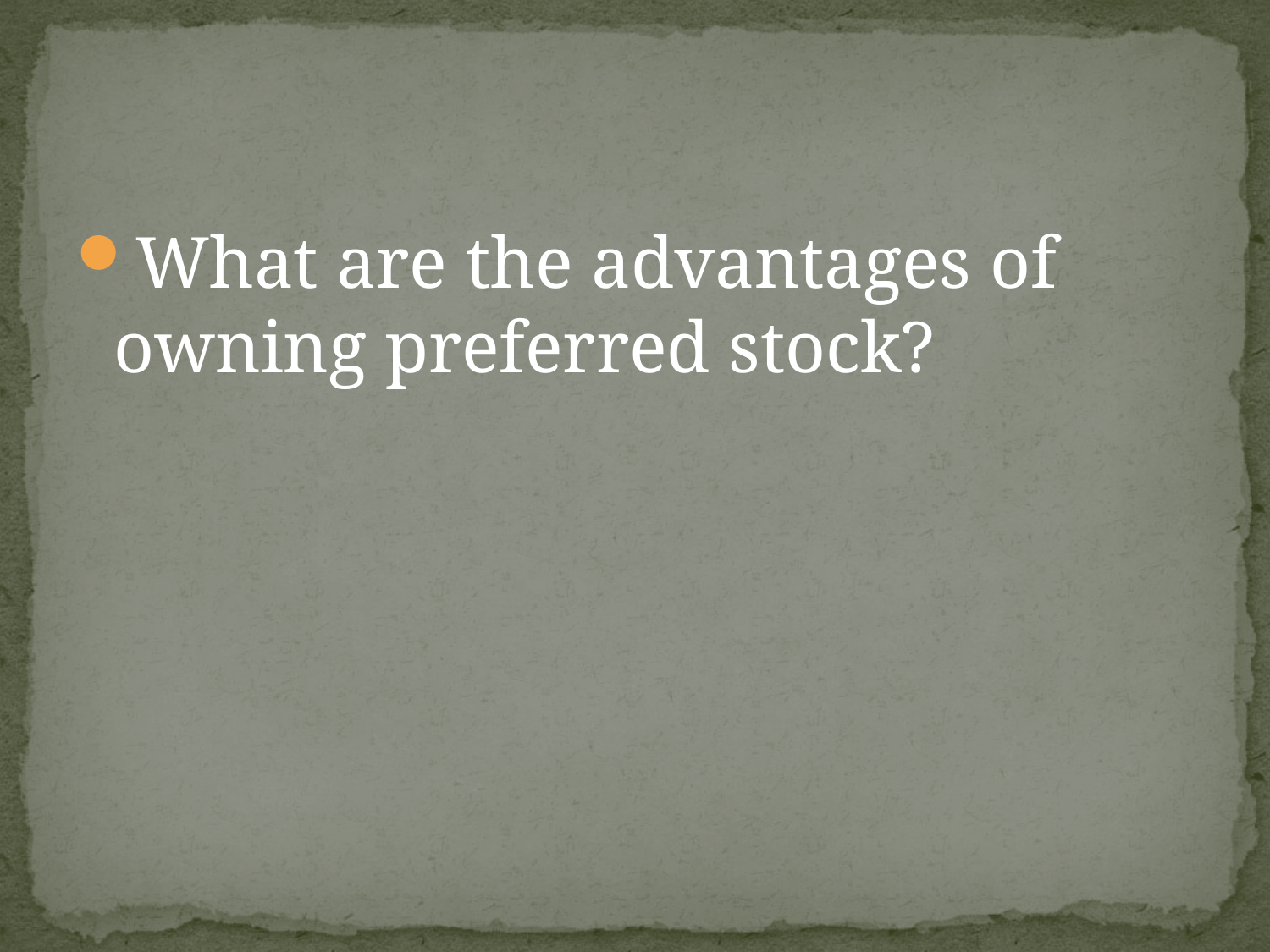

#
What are the advantages of owning preferred stock?